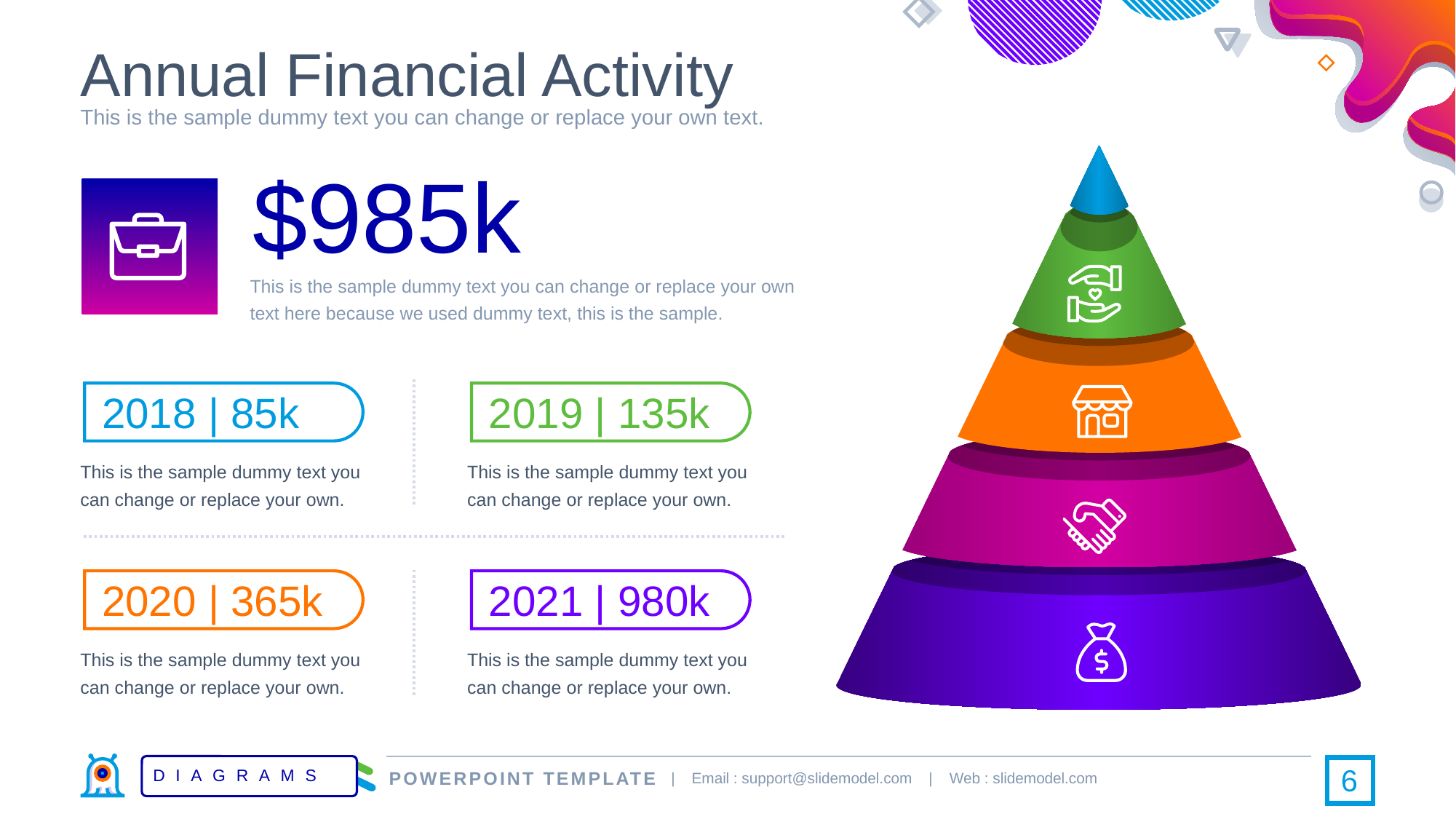

# Annual Financial Activity
This is the sample dummy text you can change or replace your own text.

$985k

This is the sample dummy text you can change or replace your own text here because we used dummy text, this is the sample.

2018 | 85k
This is the sample dummy text you can change or replace your own.

2019 | 135k
This is the sample dummy text you can change or replace your own.

2020 | 365k
This is the sample dummy text you can change or replace your own.

2021 | 980k
This is the sample dummy text you can change or replace your own.

6